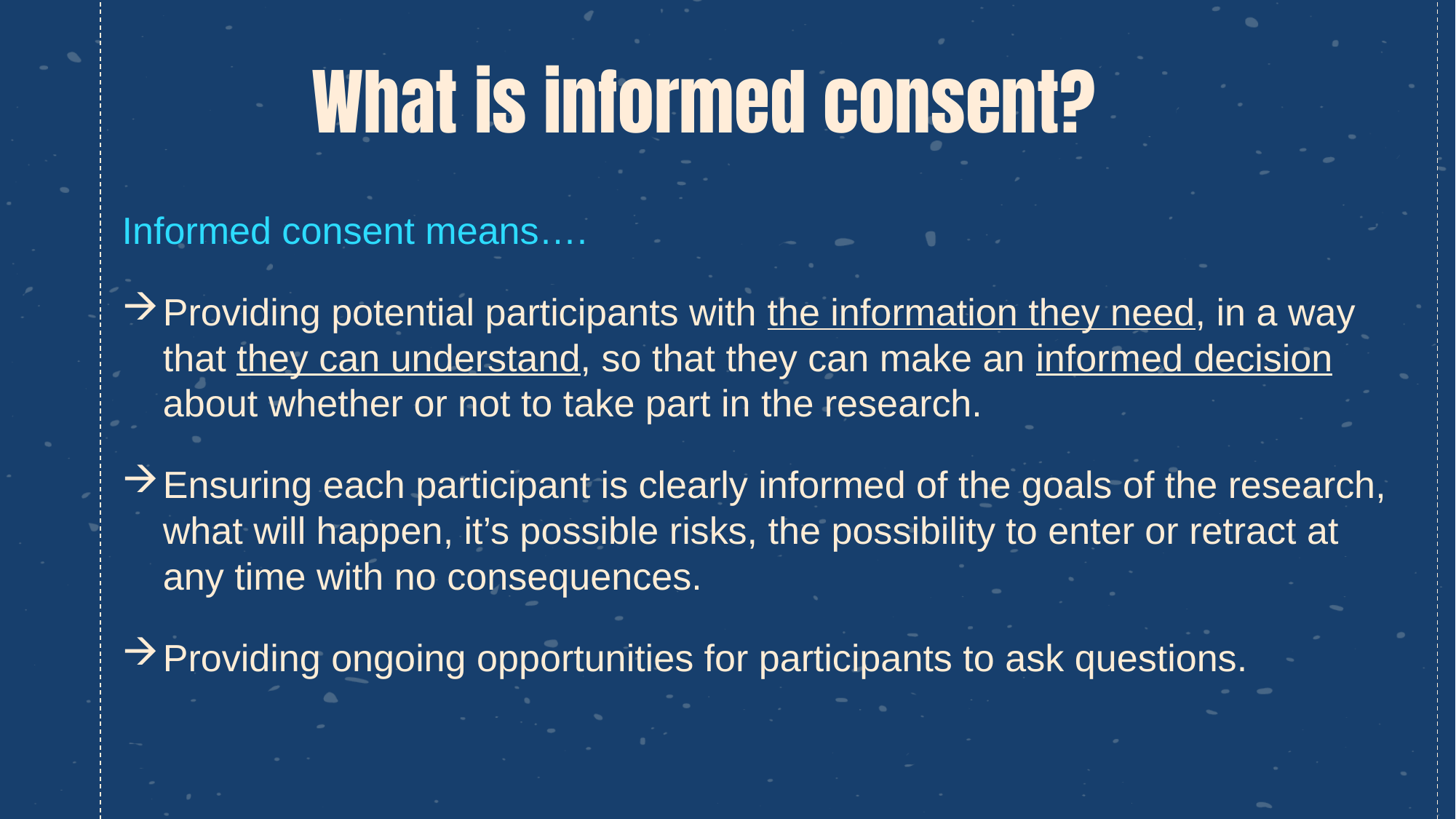

# What is informed consent?
Informed consent means….
Providing potential participants with the information they need, in a way that they can understand, so that they can make an informed decision about whether or not to take part in the research.
Ensuring each participant is clearly informed of the goals of the research, what will happen, it’s possible risks, the possibility to enter or retract at any time with no consequences.
Providing ongoing opportunities for participants to ask questions.